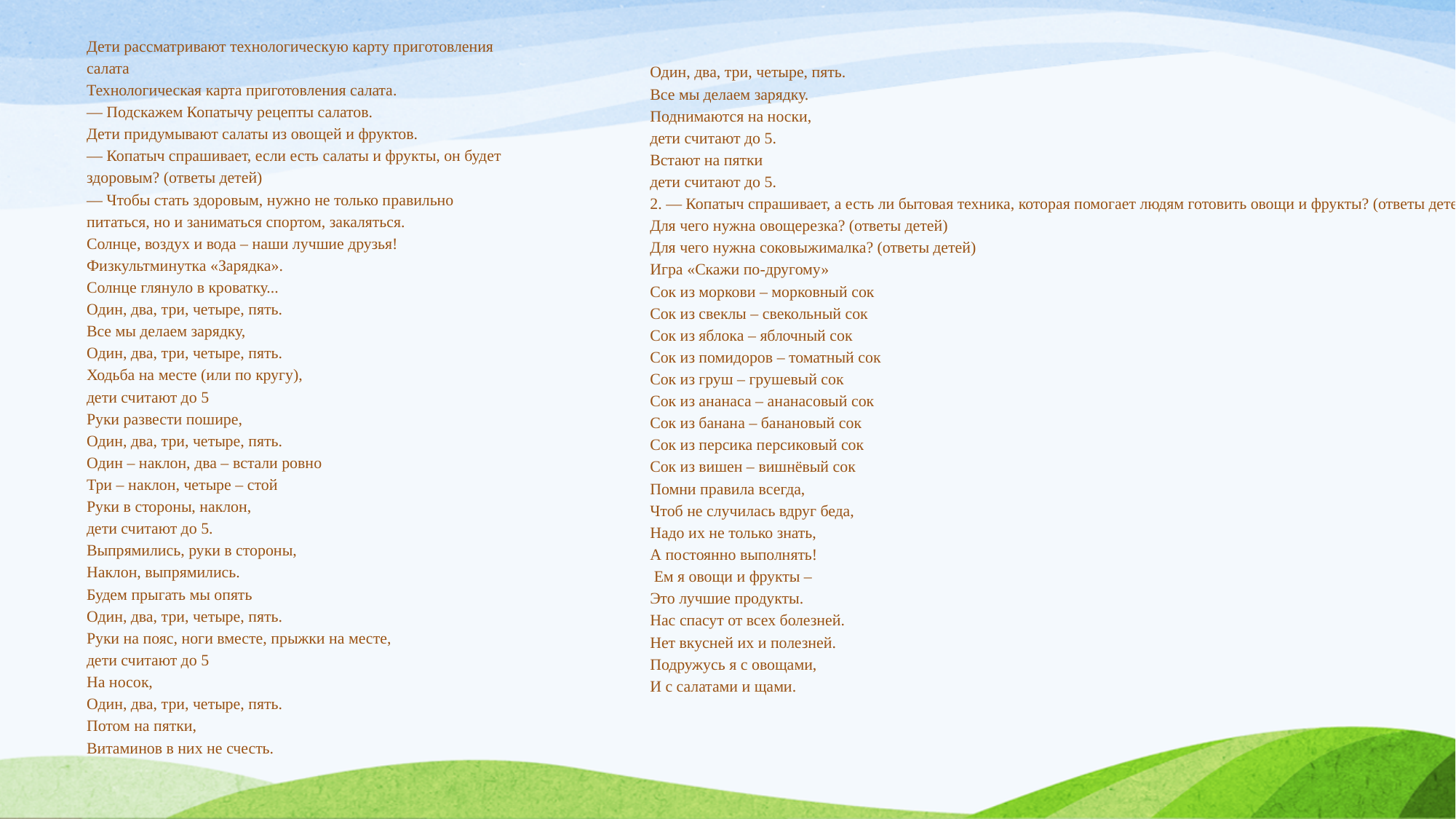

Дети рассматривают технологическую карту приготовления салата
Технологическая карта приготовления салата.
— Подскажем Копатычу рецепты салатов.
Дети придумывают салаты из овощей и фруктов.
— Копатыч спрашивает, если есть салаты и фрукты, он будет здоровым? (ответы детей)
— Чтобы стать здоровым, нужно не только правильно питаться, но и заниматься спортом, закаляться.
Солнце, воздух и вода – наши лучшие друзья!
Физкультминутка «Зарядка».
Солнце глянуло в кроватку...
Один, два, три, четыре, пять.
Все мы делаем зарядку,
Один, два, три, четыре, пять.
Ходьба на месте (или по кругу),
дети считают до 5
Руки развести пошире,
Один, два, три, четыре, пять.
Один – наклон, два – встали ровно
Три – наклон, четыре – стой
Руки в стороны, наклон,
дети считают до 5.
Выпрямились, руки в стороны,
Наклон, выпрямились.
Будем прыгать мы опять
Один, два, три, четыре, пять.
Руки на пояс, ноги вместе, прыжки на месте,
дети считают до 5
На носок,
Один, два, три, четыре, пять.
Потом на пятки,
Витаминов в них не счесть.
Один, два, три, четыре, пять.
Все мы делаем зарядку.
Поднимаются на носки,
дети считают до 5.
Встают на пятки
дети считают до 5.
2. — Копатыч спрашивает, а есть ли бытовая техника, которая помогает людям готовить овощи и фрукты? (ответы детей)
Для чего нужна овощерезка? (ответы детей)
Для чего нужна соковыжималка? (ответы детей)
Игра «Скажи по-другому»
Сок из моркови – морковный сок
Сок из свеклы – свекольный сок
Сок из яблока – яблочный сок
Сок из помидоров – томатный сок
Сок из груш – грушевый сок
Сок из ананаса – ананасовый сок
Сок из банана – банановый сок
Сок из персика персиковый сок
Сок из вишен – вишнёвый сок
Помни правила всегда,
Чтоб не случилась вдруг беда,
Надо их не только знать,
А постоянно выполнять!
 Ем я овощи и фрукты –
Это лучшие продукты.
Нас спасут от всех болезней.
Нет вкусней их и полезней.
Подружусь я с овощами,
И с салатами и щами.